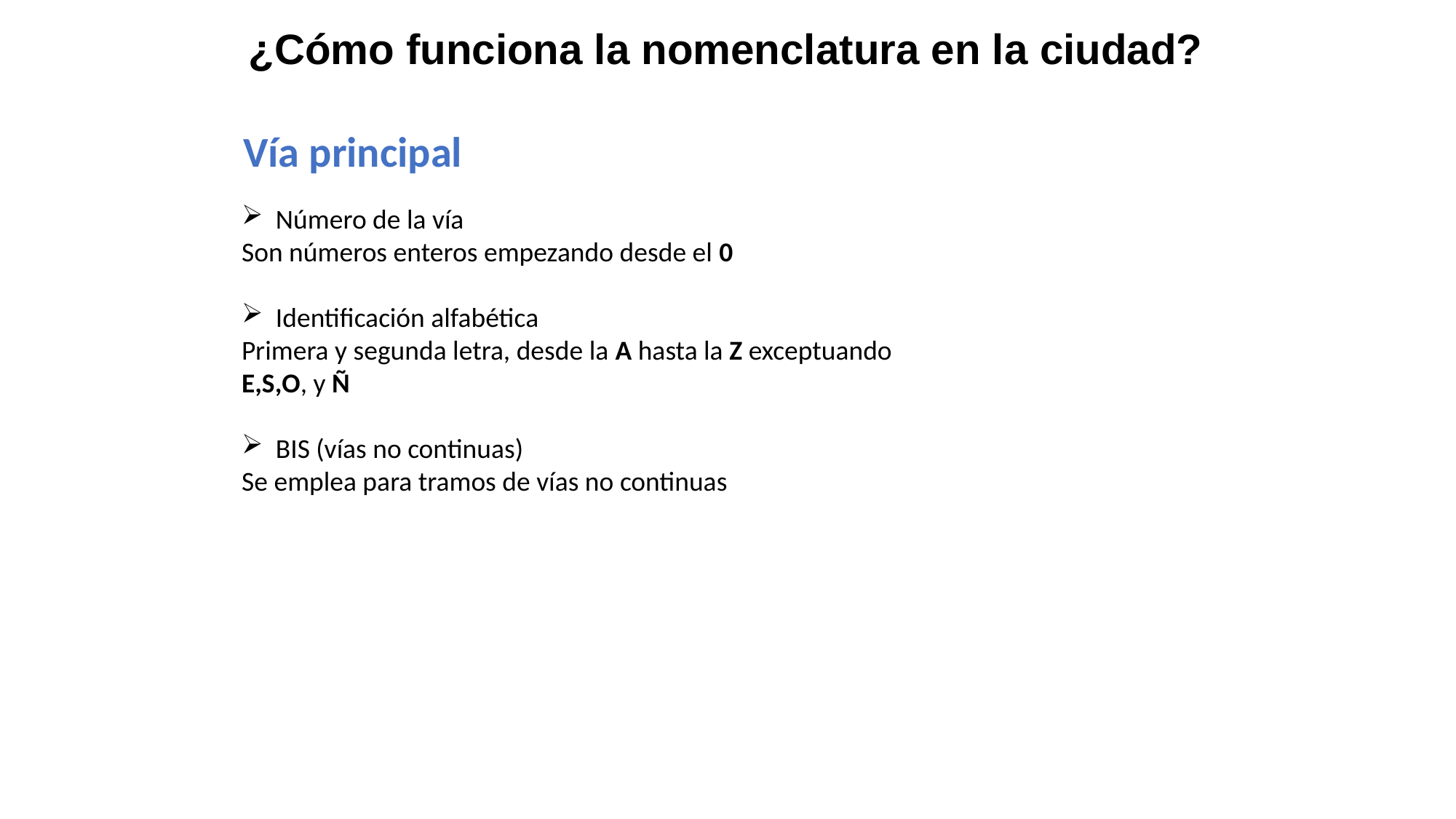

¿Cómo funciona la nomenclatura en la ciudad?

Vía principal
Número de la vía
Son números enteros empezando desde el 0

Identificación alfabética
Primera y segunda letra, desde la A hasta la Z exceptuando
E,S,O, y Ñ

BIS (vías no continuas)
Se emplea para tramos de vías no continuas